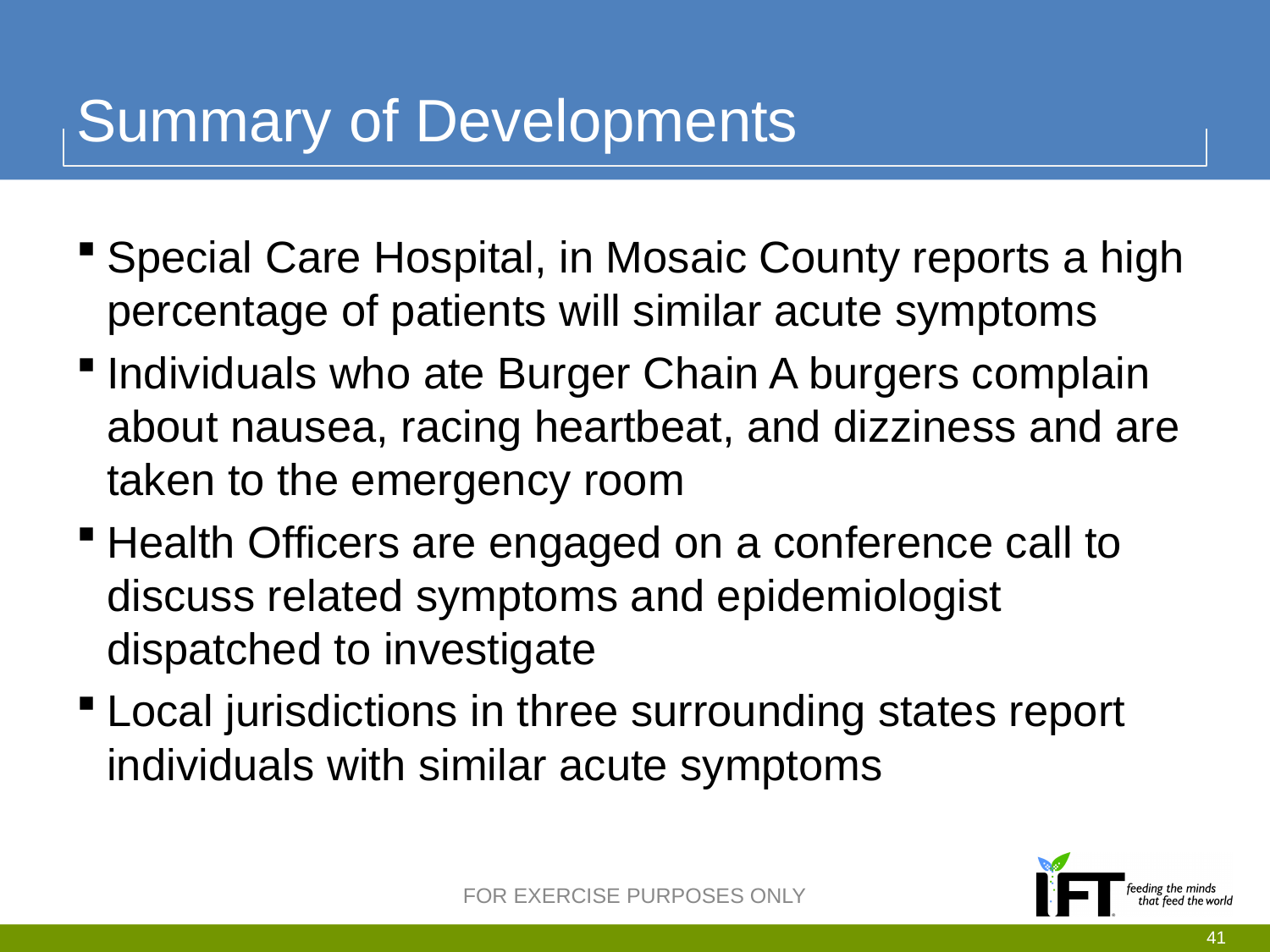

# Summary of Developments
Special Care Hospital, in Mosaic County reports a high percentage of patients will similar acute symptoms
Individuals who ate Burger Chain A burgers complain about nausea, racing heartbeat, and dizziness and are taken to the emergency room
Health Officers are engaged on a conference call to discuss related symptoms and epidemiologist dispatched to investigate
Local jurisdictions in three surrounding states report individuals with similar acute symptoms
FOR EXERCISE PURPOSES ONLY